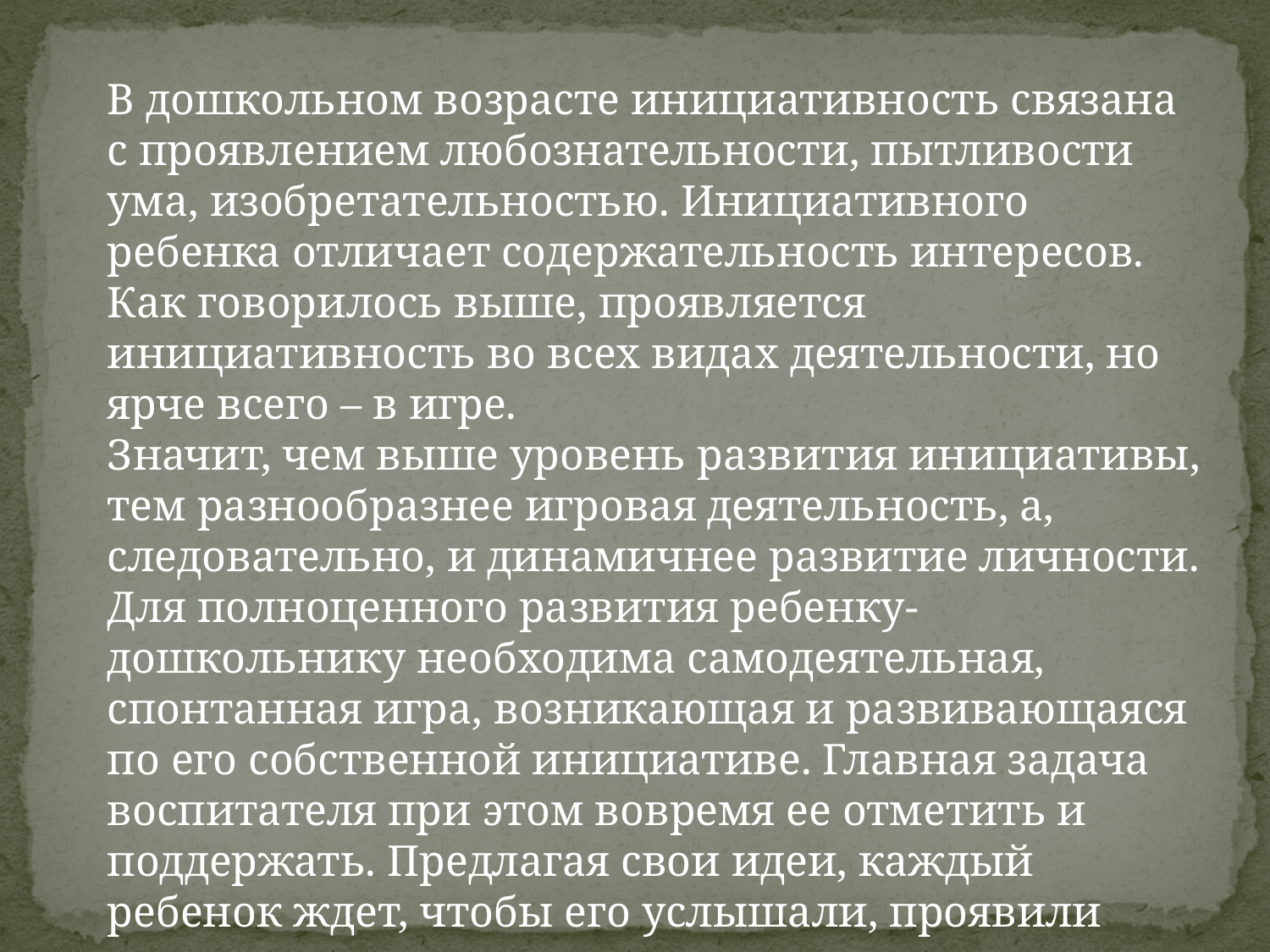

В дошкольном возрасте инициативность связана с проявлением любознательности, пытливости ума, изобретательностью. Инициативного ребенка отличает содержательность интересов. Как говорилось выше, проявляется инициативность во всех видах деятельности, но ярче всего – в игре.
Значит, чем выше уровень развития инициативы, тем разнообразнее игровая деятельность, а, следовательно, и динамичнее развитие личности. Для полноценного развития ребенку-дошкольнику необходима самодеятельная, спонтанная игра, возникающая и развивающаяся по его собственной инициативе. Главная задача воспитателя при этом вовремя ее отметить и поддержать. Предлагая свои идеи, каждый ребенок ждет, чтобы его услышали, проявили интерес, поддержали.